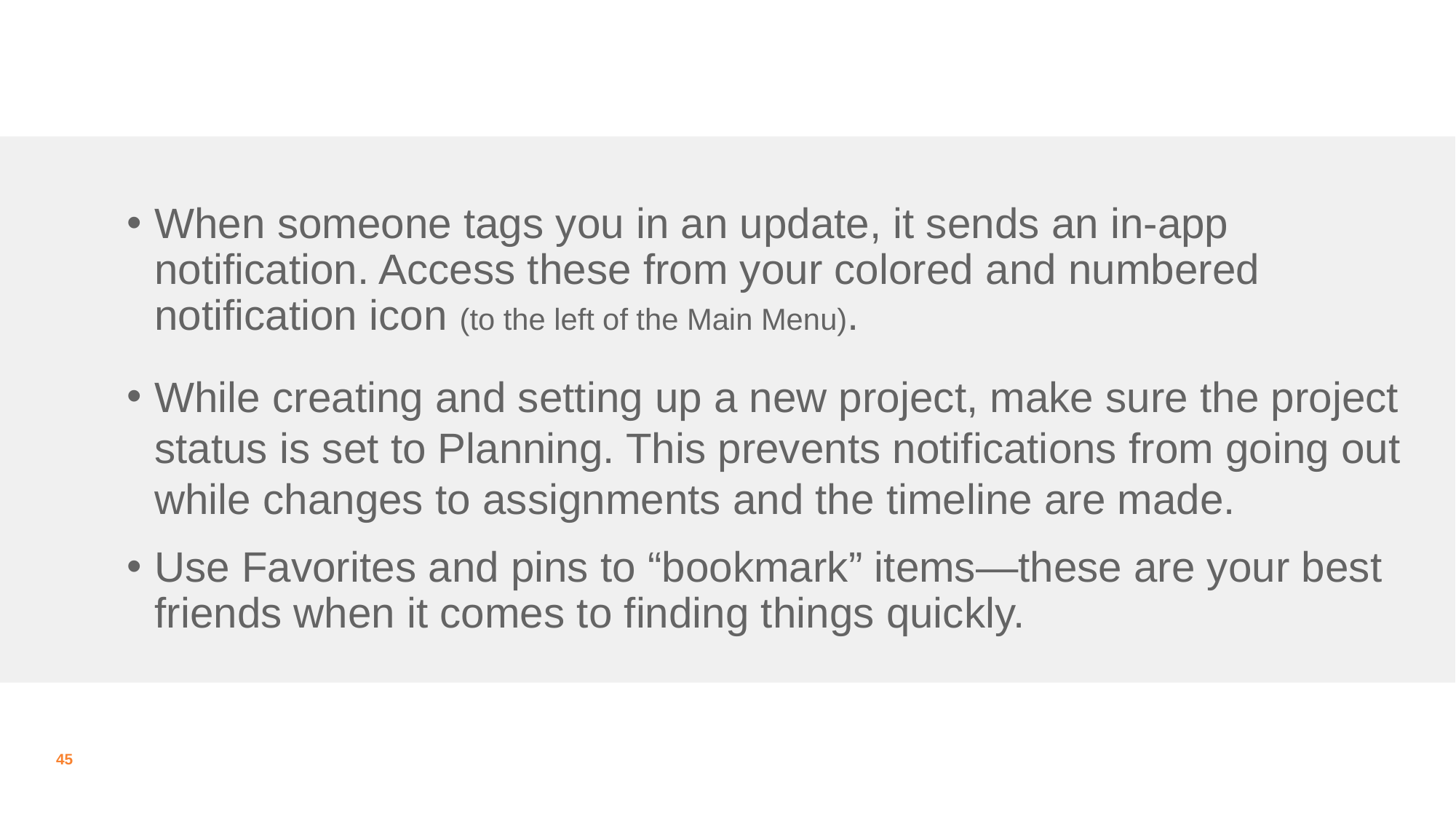

When someone tags you in an update, it sends an in-app notification. Access these from your colored and numbered notification icon (to the left of the Main Menu).
While creating and setting up a new project, make sure the project status is set to Planning. This prevents notifications from going out while changes to assignments and the timeline are made.
Use Favorites and pins to “bookmark” items—these are your best friends when it comes to finding things quickly.